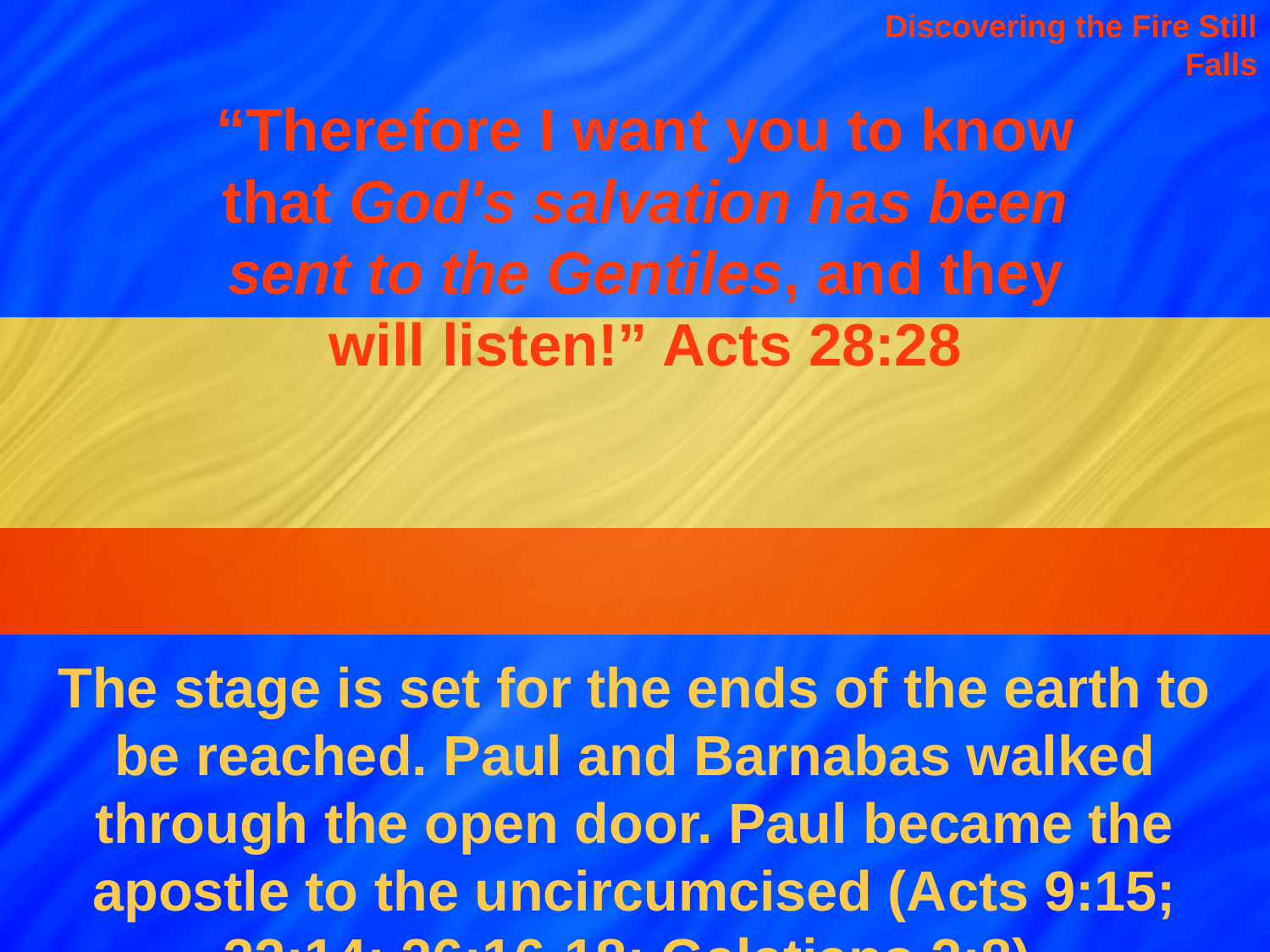

Discovering the Fire Still Falls
“Therefore I want you to know that God's salvation has been sent to the Gentiles, and they will listen!” Acts 28:28
The stage is set for the ends of the earth to be reached. Paul and Barnabas walked through the open door. Paul became the apostle to the uncircumcised (Acts 9:15; 22:14; 26:16-18; Galatians 2:8).